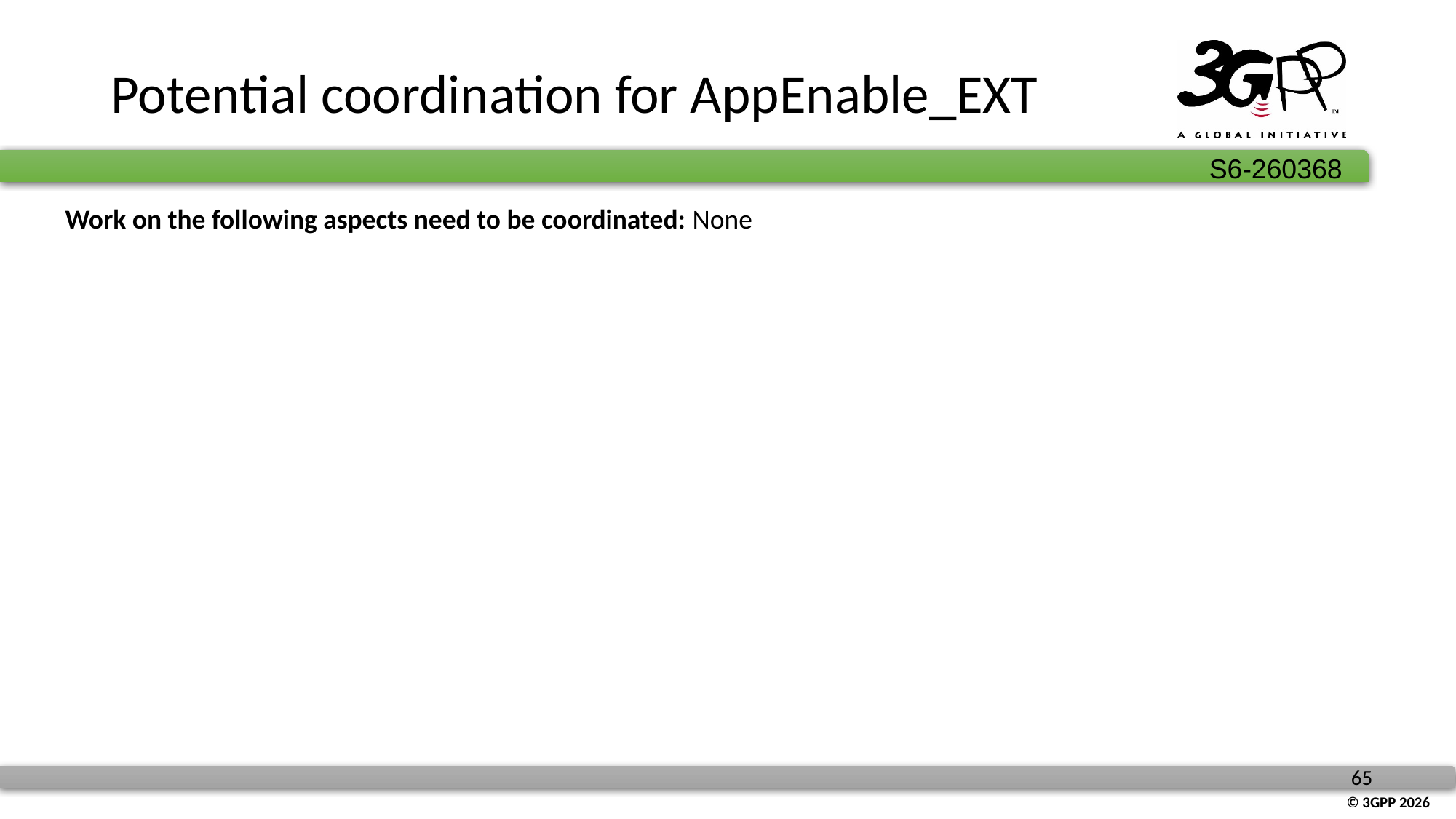

# Potential coordination for AppEnable_EXT
Work on the following aspects need to be coordinated: None